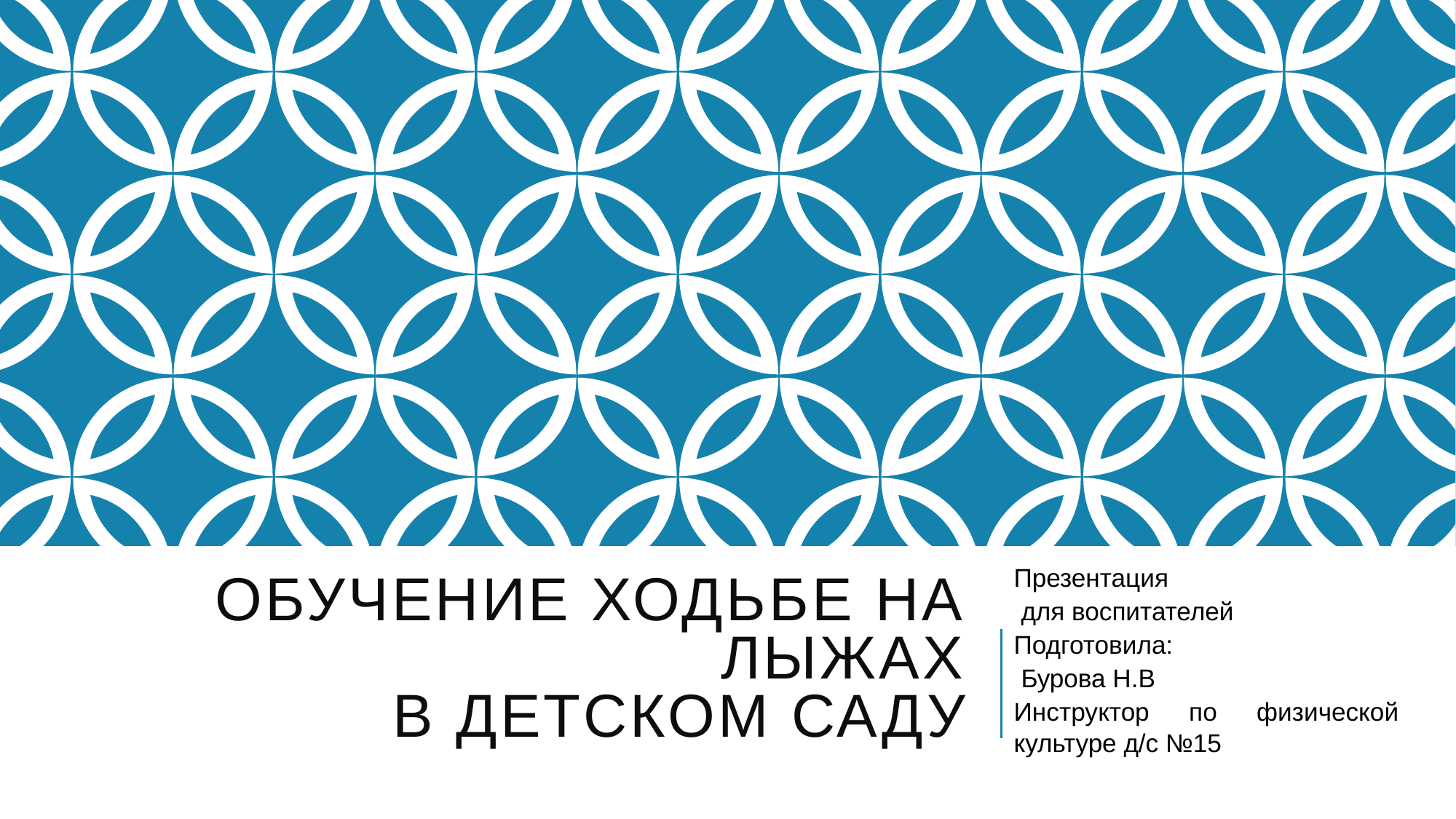

# Обучение ходьбе на лыжах в детском саду
Презентация
 для воспитателей
Подготовила:
 Бурова Н.В
Инструктор по физической культуре д/с №15